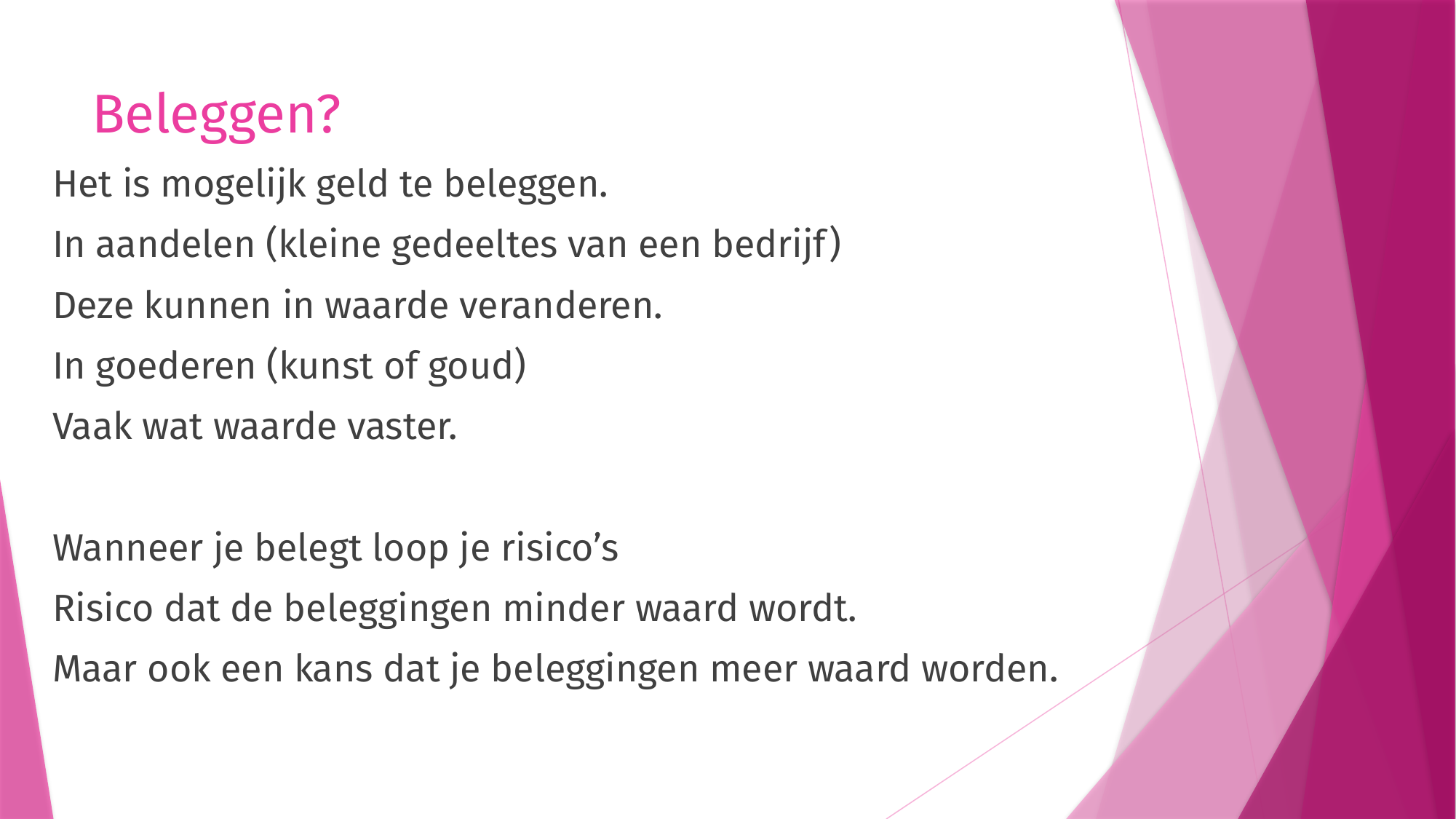

# Beleggen?
Het is mogelijk geld te beleggen.
In aandelen (kleine gedeeltes van een bedrijf)
Deze kunnen in waarde veranderen.
In goederen (kunst of goud)
Vaak wat waarde vaster.

Wanneer je belegt loop je risico’s
Risico dat de beleggingen minder waard wordt.
Maar ook een kans dat je beleggingen meer waard worden.